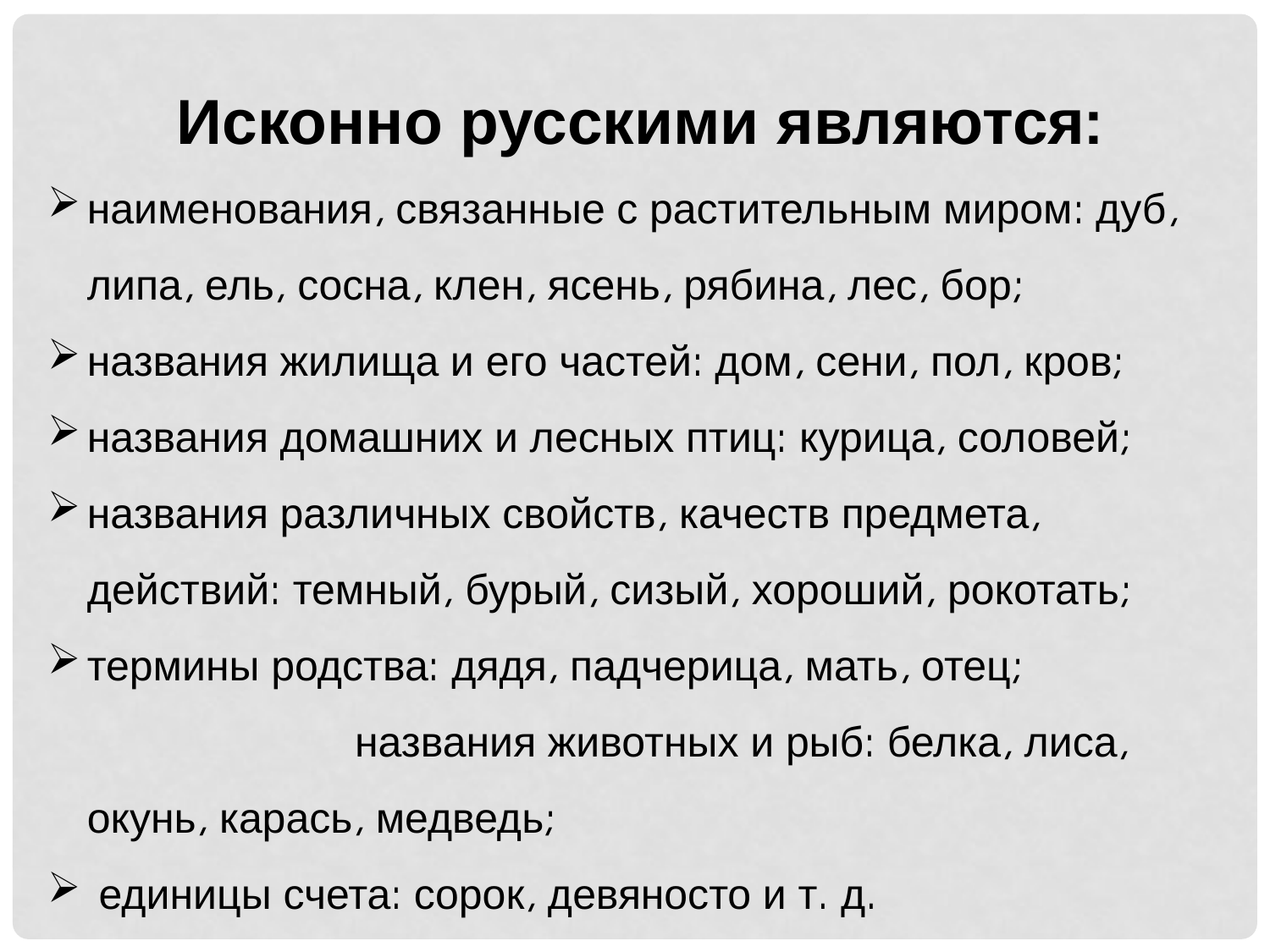

Исконно русскими являются:
наименования, связанные с растительным миром: дуб, липа, ель, сосна, клен, ясень, рябина, лес, бор;
названия жилища и его частей: дом, сени, пол, кров;
названия домашних и лесных птиц: курица, соловей;
названия различных свойств, качеств предмета, действий: темный, бурый, сизый, хороший, рокотать;
термины родства: дядя, падчерица, мать, отец;                                          названия животных и рыб: белка, лиса,  окунь, карась, медведь;
 единицы счета: сорок, девяносто и т. д.